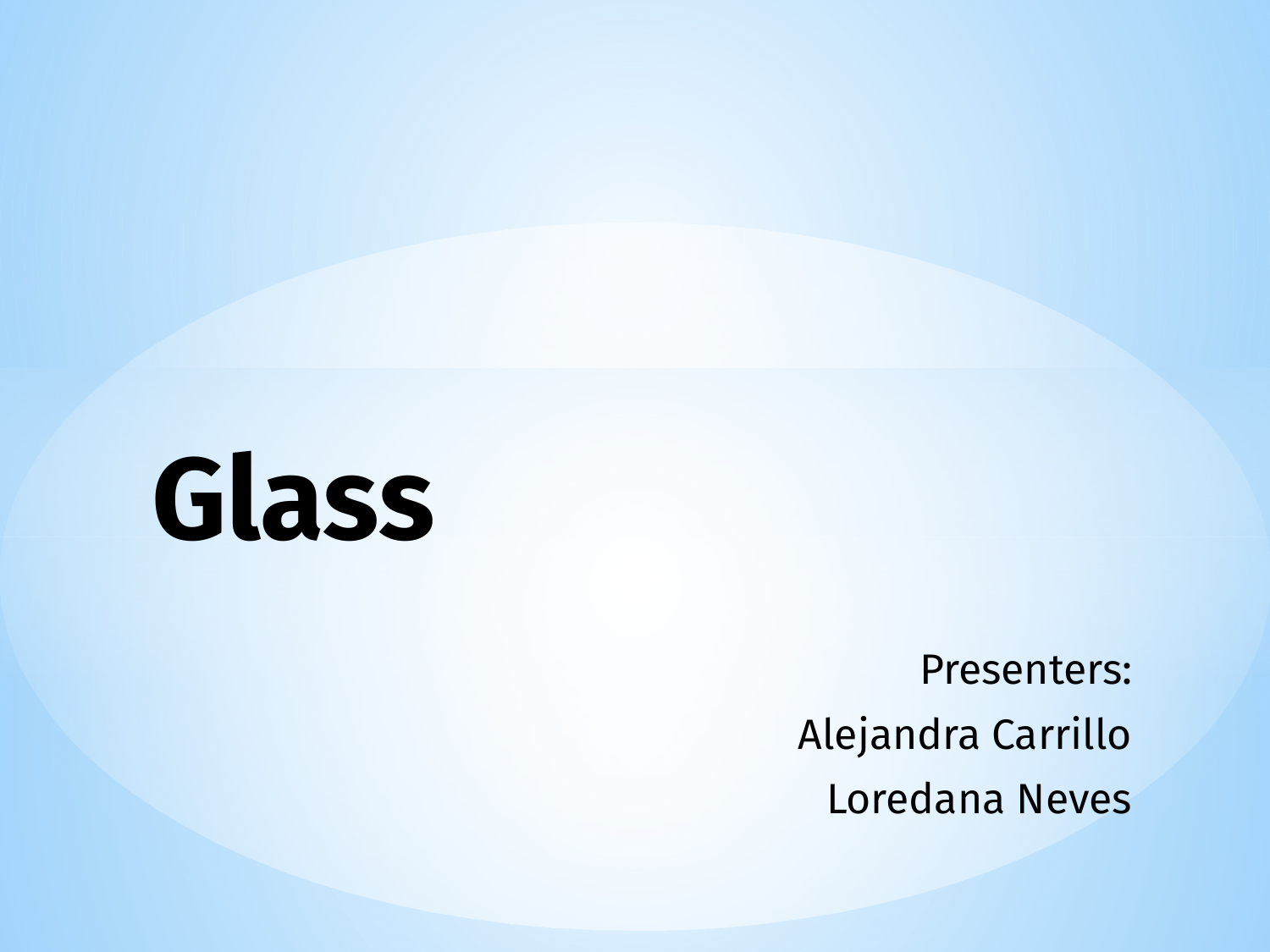

# Glass
Presenters:
Alejandra Carrillo
Loredana Neves